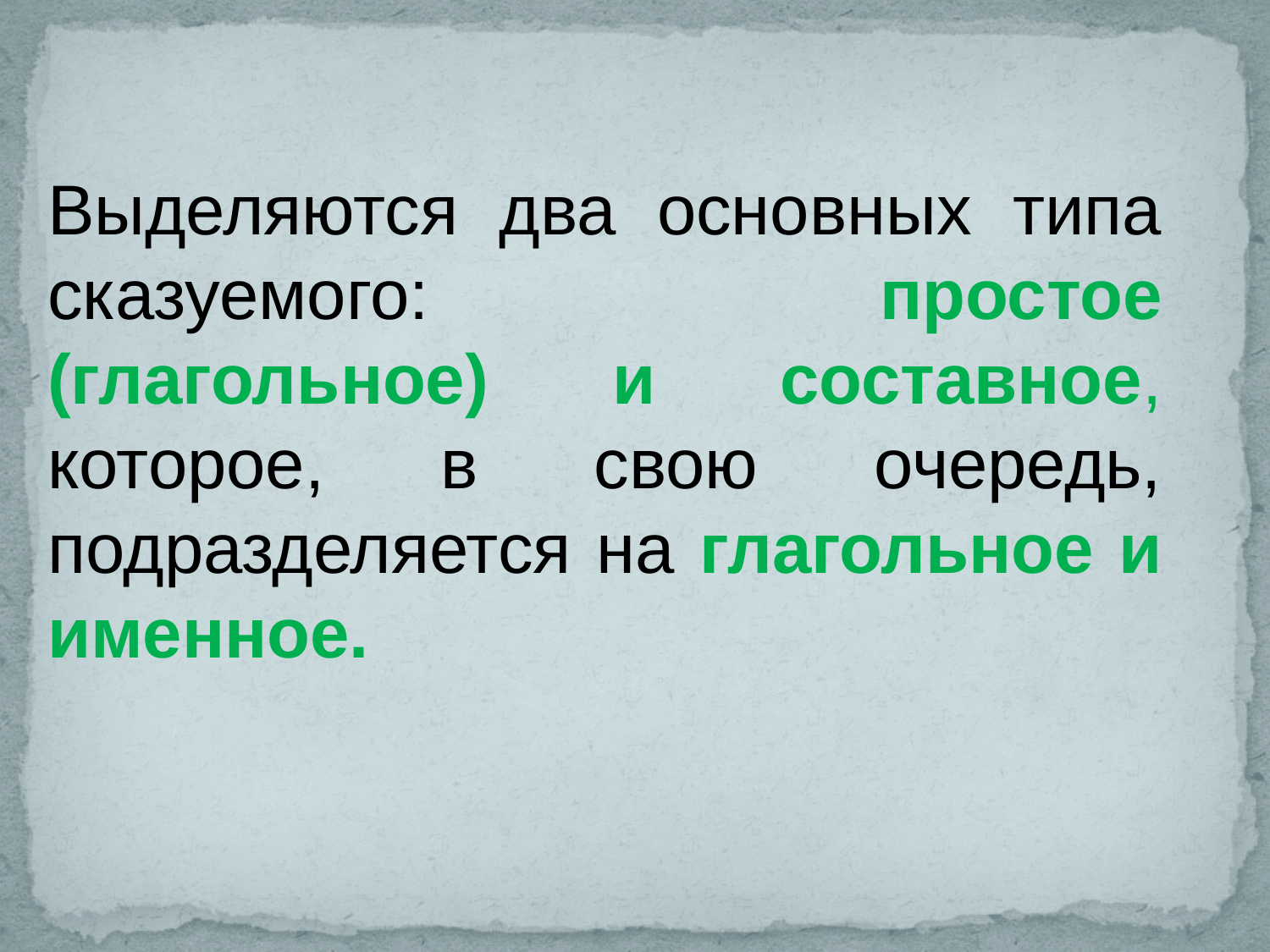

Выделяются два основных типа сказуемого: простое (глагольное) и составное, которое, в свою очередь, подразделяется на глагольное и именное.